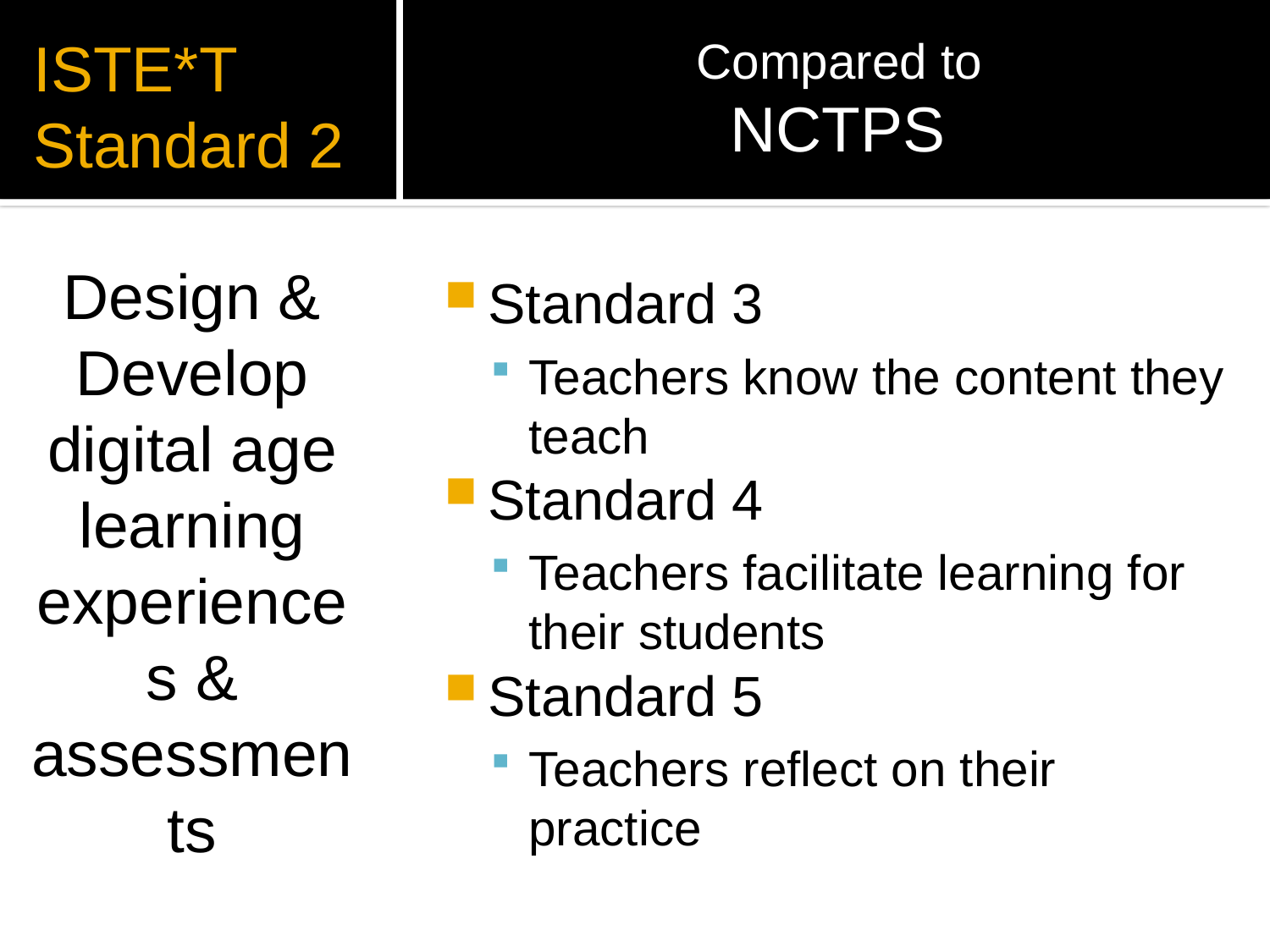

# ISTE*T Standard 2
Compared to
NCTPS
Design & Develop digital age learning experiences & assessments
Standard 3
Teachers know the content they teach
Standard 4
Teachers facilitate learning for their students
Standard 5
Teachers reflect on their practice